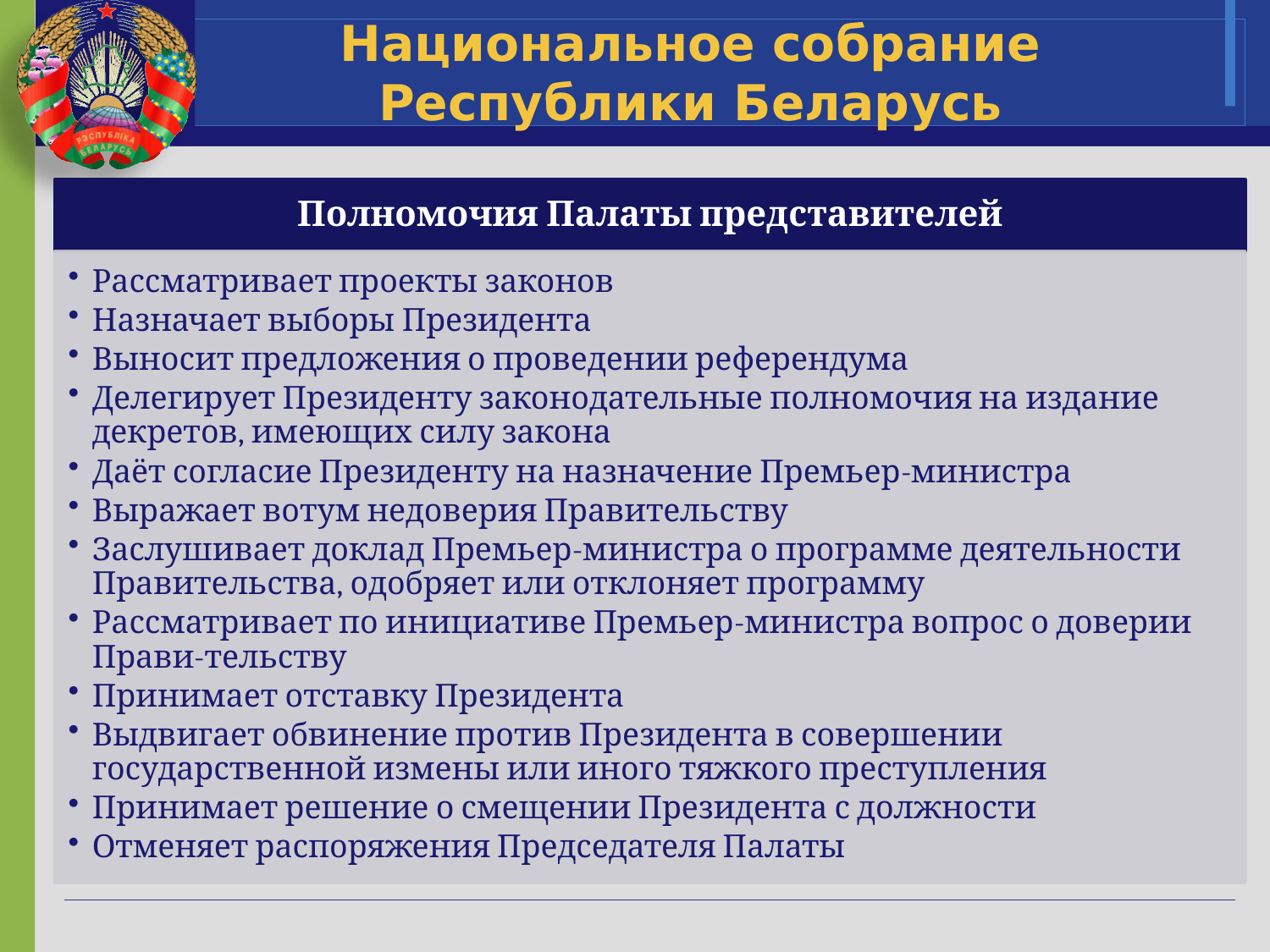

# Национальное собрание Республики Беларусь
Полномочия Палаты представителей
Рассматривает проекты законов
Назначает выборы Президента
Выносит предложения о проведении референдума
Делегирует Президенту законодательные полномочия на издание декретов, имеющих силу закона
Даёт согласие Президенту на назначение Премьер-министра
Выражает вотум недоверия Правительству
Заслушивает доклад Премьер-министра о программе деятельности Правительства, одобряет или отклоняет программу
Рассматривает по инициативе Премьер-министра вопрос о доверии Прави-тельству
Принимает отставку Президента
Выдвигает обвинение против Президента в совершении государственной измены или иного тяжкого преступления
Принимает решение о смещении Президента с должности
Отменяет распоряжения Председателя Палаты